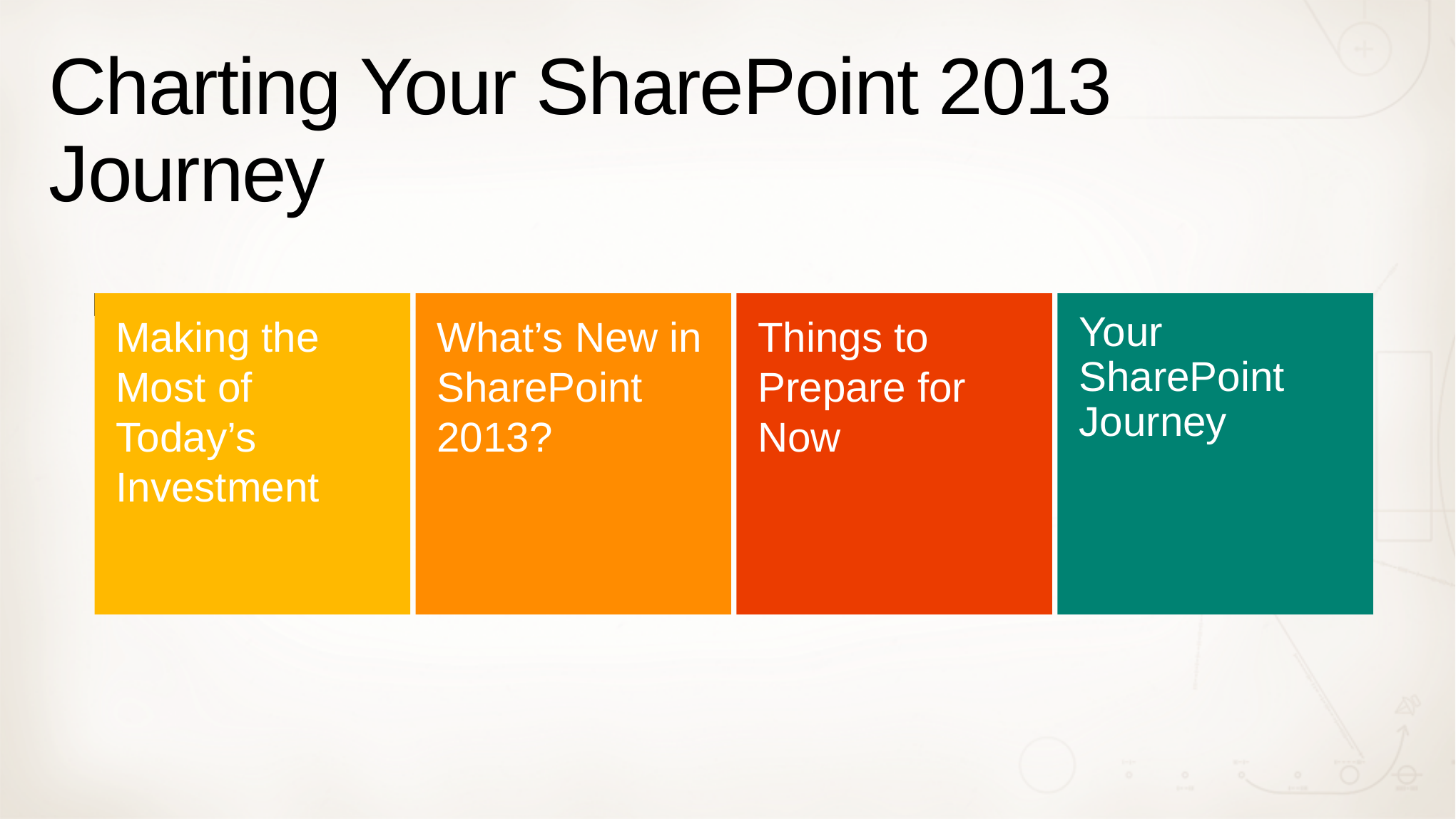

# Charting Your SharePoint 2013 Journey
Your SharePoint Journey
Making the Most of Today’s Investment
What’s New in SharePoint 2013?

Things to Prepare for Now